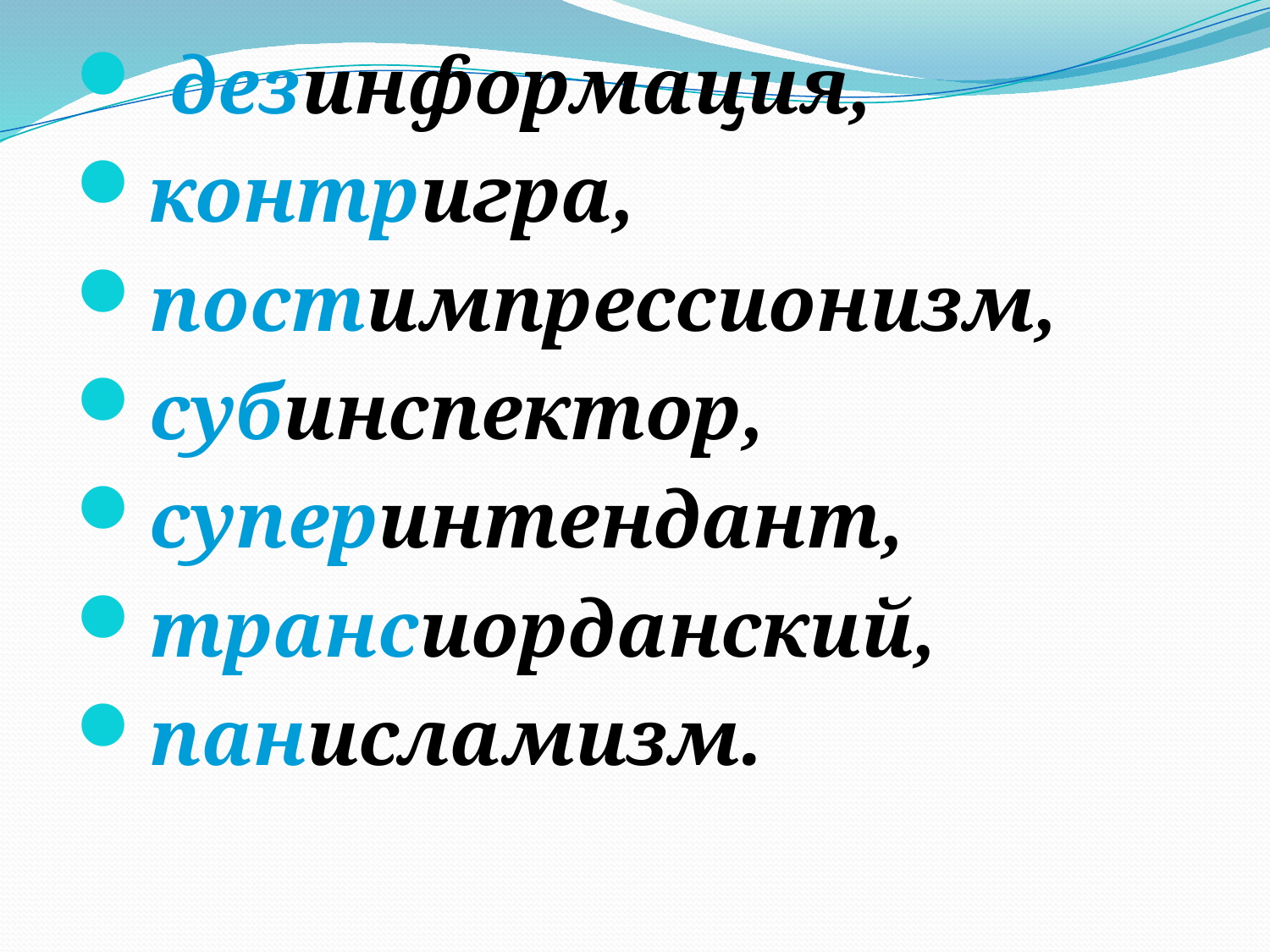

дезинформация,
контригра,
постимпрессионизм,
субинспектор,
суперинтендант,
трансиорданский,
панисламизм.